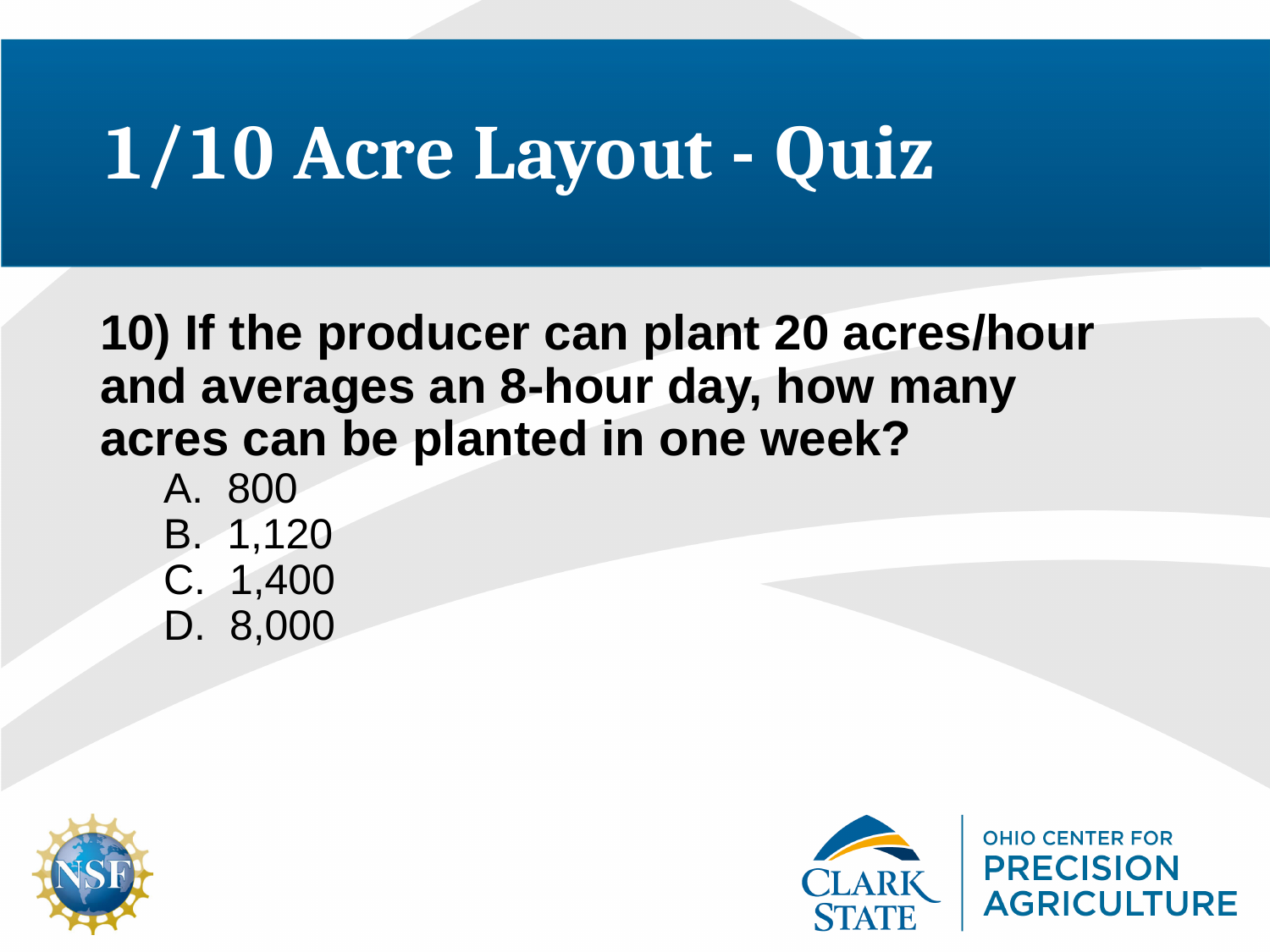

# 1/10 Acre Layout - Quiz
10) If the producer can plant 20 acres/hour 	and averages an 8-hour day, how many 	acres can be planted in one week?
  800
  1,120
  1,400
  8,000